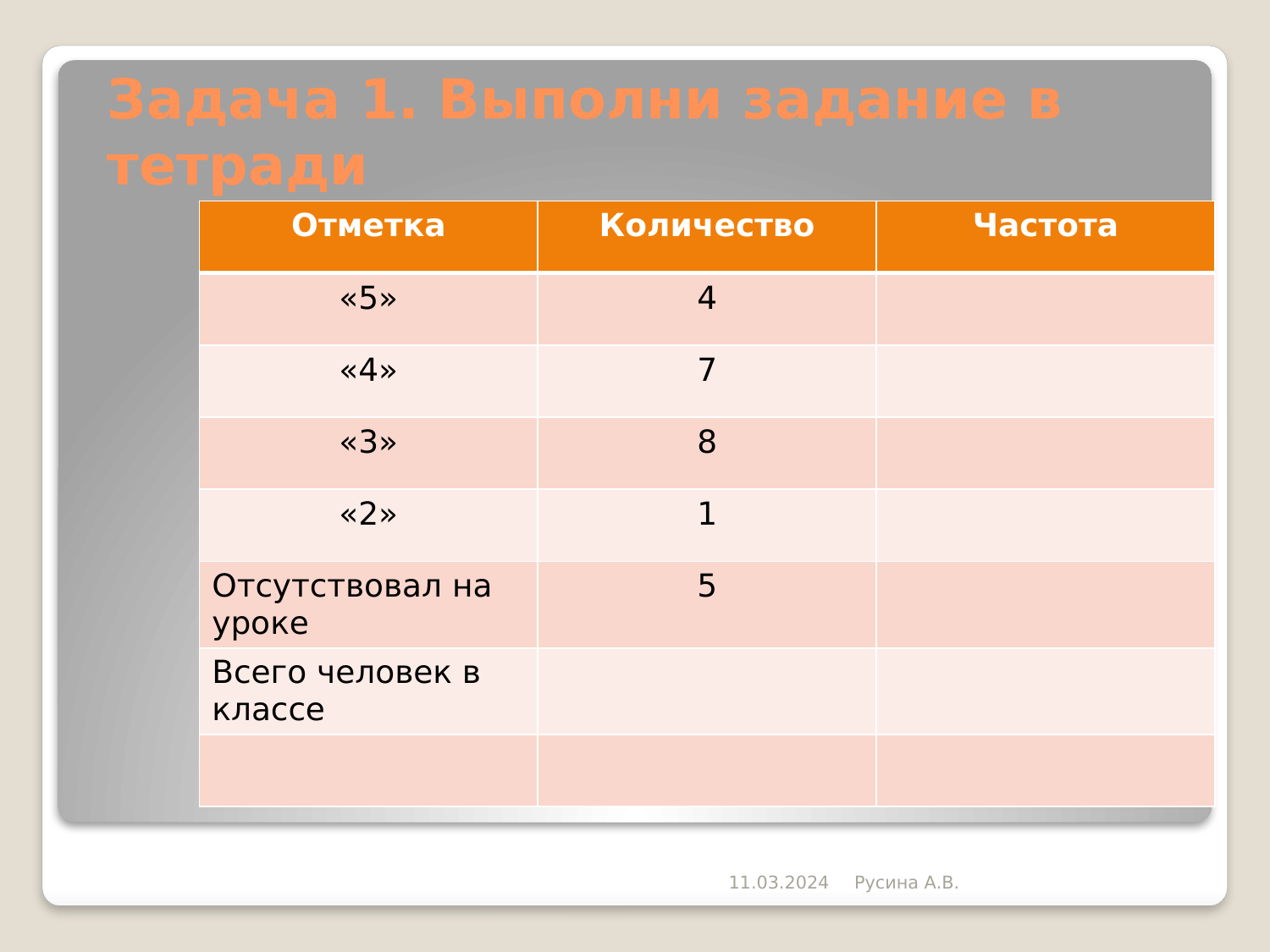

# Задача 1. Выполни задание в тетради
| Отметка | Количество | Частота |
| --- | --- | --- |
| «5» | 4 |  |
| «4» | 7 |  |
| «3» | 8 |  |
| «2» | 1 |  |
| Отсутствовал на уроке | 5 |  |
| Всего человек в классе |  |  |
|  |  |  |
11.03.2024
Русина А.В.